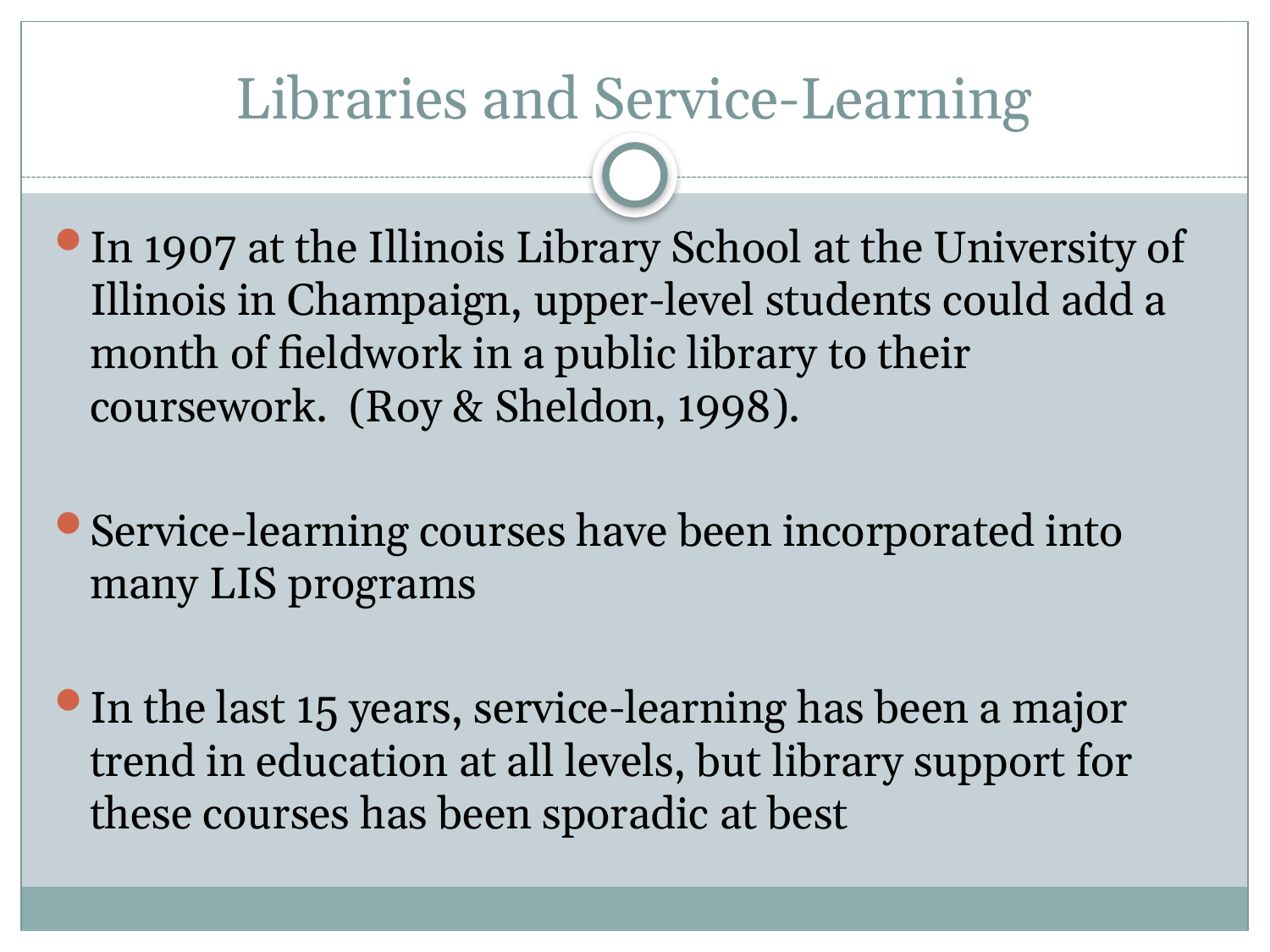

# Libraries and Service-Learning
In 1907 at the Illinois Library School at the University of Illinois in Champaign, upper-level students could add a month of fieldwork in a public library to their coursework.  (Roy & Sheldon, 1998).

Service-learning courses have been incorporated into many LIS programs

In the last 15 years, service-learning has been a major trend in education at all levels, but library support for these courses has been sporadic at best